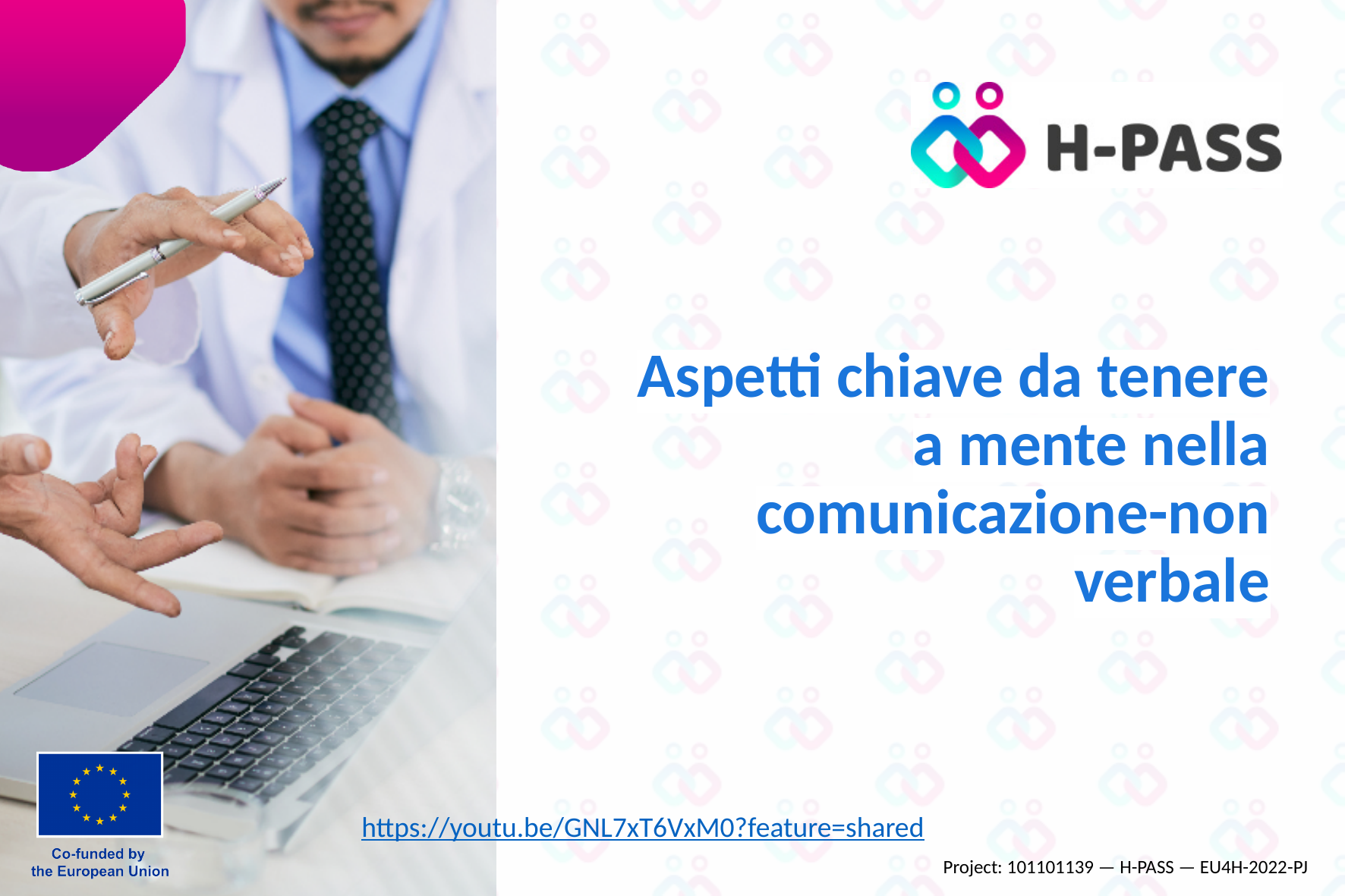

# Aspetti chiave da tenere a mente nella comunicazione-non verbale
https://youtu.be/GNL7xT6VxM0?feature=shared
Project: 101101139 — H-PASS — EU4H-2022-PJ